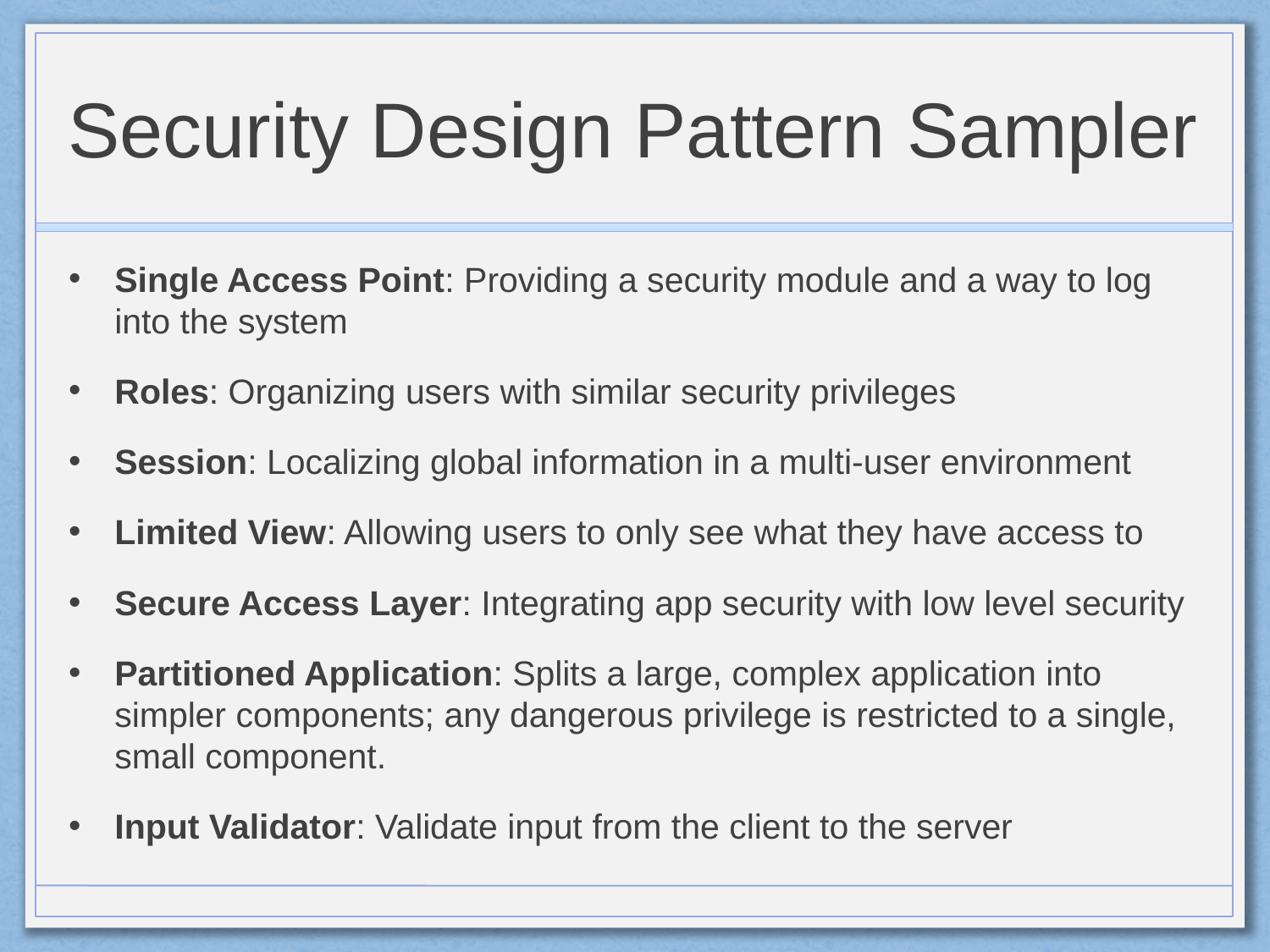

# Security Design Pattern Sampler
Single Access Point: Providing a security module and a way to log into the system
Roles: Organizing users with similar security privileges
Session: Localizing global information in a multi-user environment
Limited View: Allowing users to only see what they have access to
Secure Access Layer: Integrating app security with low level security
Partitioned Application: Splits a large, complex application into simpler components; any dangerous privilege is restricted to a single, small component.
Input Validator: Validate input from the client to the server